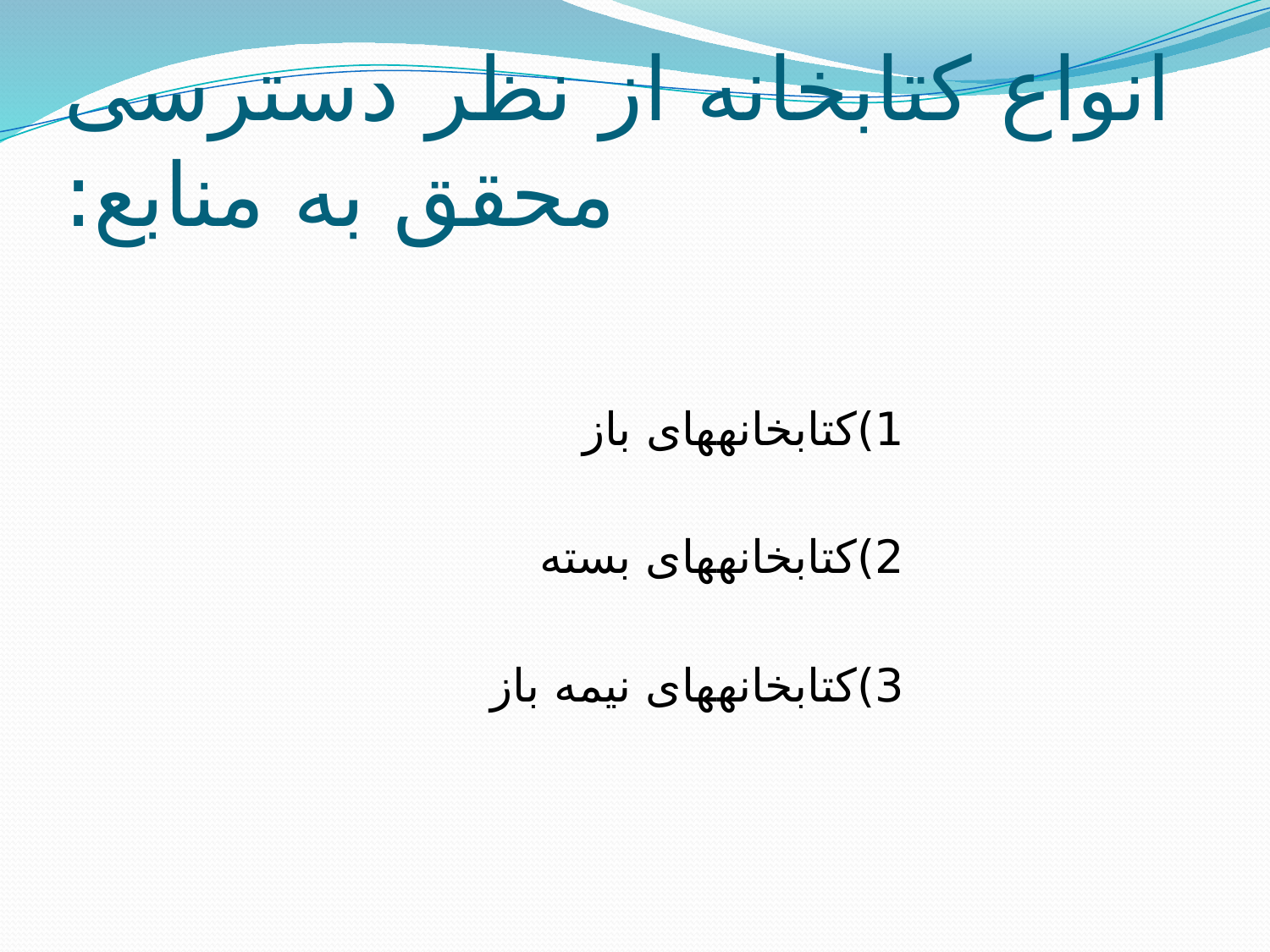

# انواع كتابخانه از نظر دسترسی محقق به منابع:

				1)كتابخانه‫های باز

				2)كتابخانه‫های بسته

				3)كتابخانه‫های نیمه باز